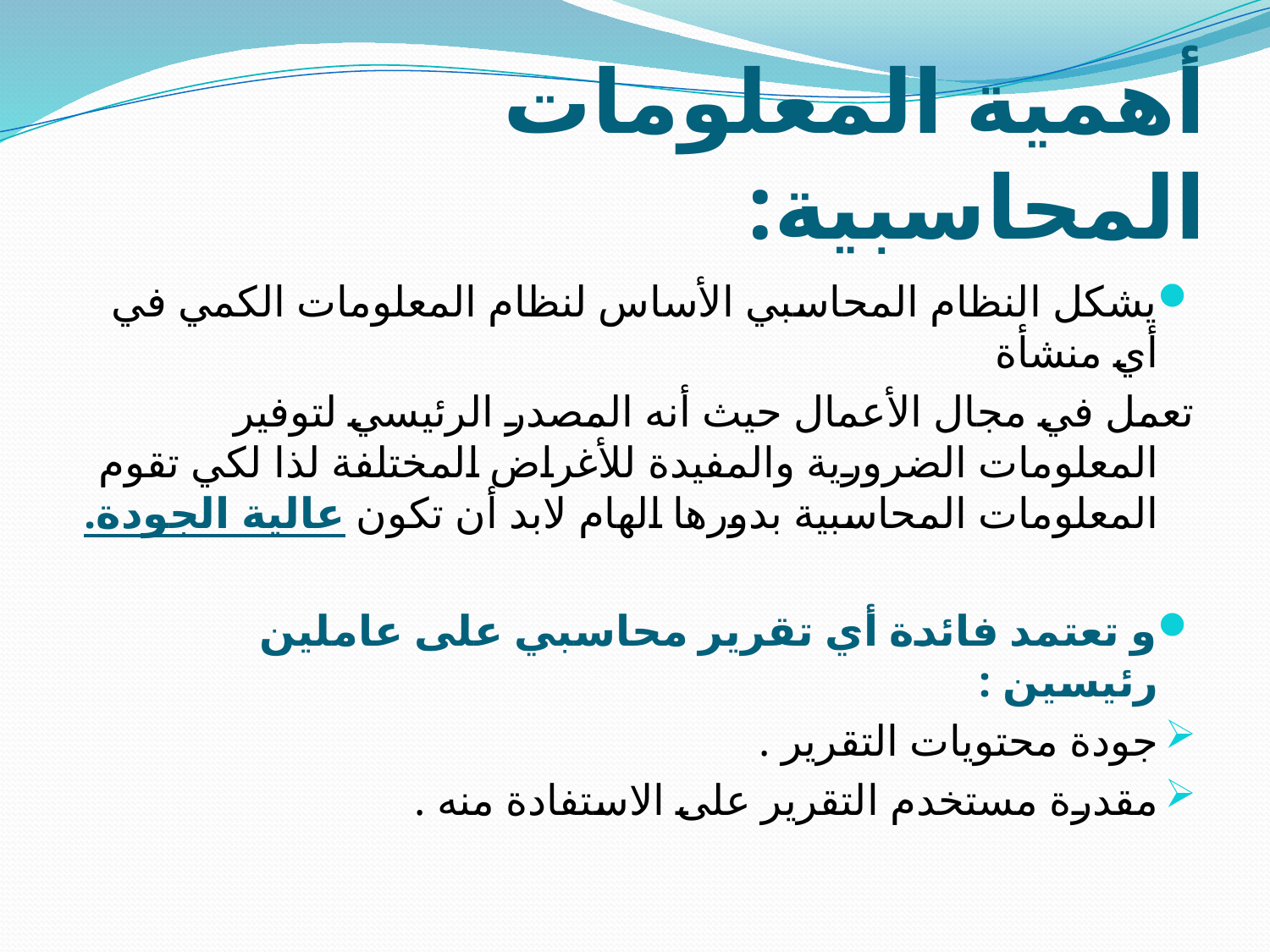

# أهمية المعلومات المحاسبية:
يشكل النظام المحاسبي الأساس لنظام المعلومات الكمي في أي منشأة
تعمل في مجال الأعمال حيث أنه المصدر الرئيسي لتوفير المعلومات الضرورية والمفيدة للأغراض المختلفة لذا لكي تقوم المعلومات المحاسبية بدورها الهام لابد أن تكون عالية الجودة.

و تعتمد فائدة أي تقرير محاسبي على عاملين رئيسين :
جودة محتويات التقرير .
مقدرة مستخدم التقرير على الاستفادة منه .